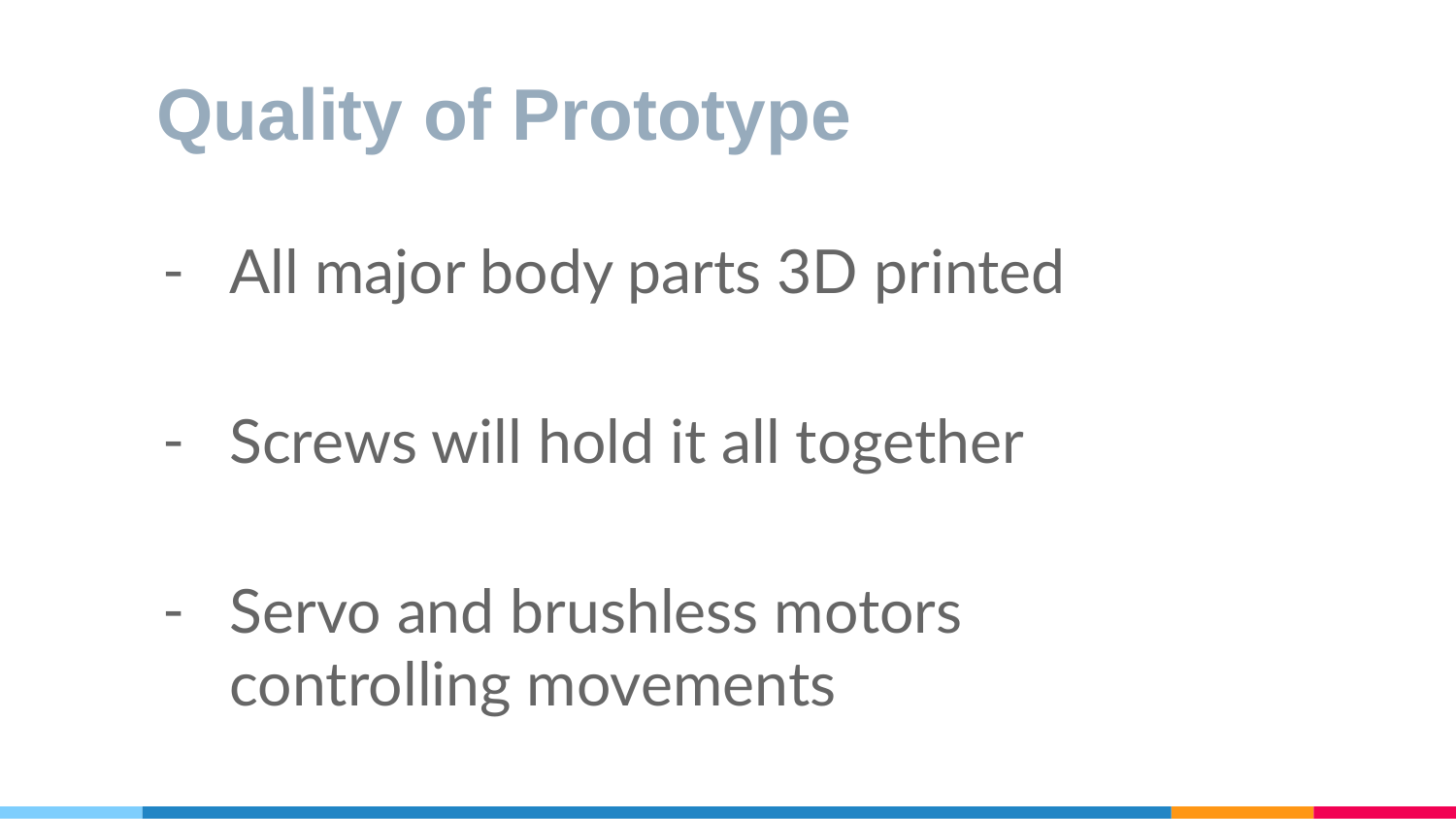

# Quality of Prototype
All major body parts 3D printed

Screws will hold it all together

Servo and brushless motors controlling movements